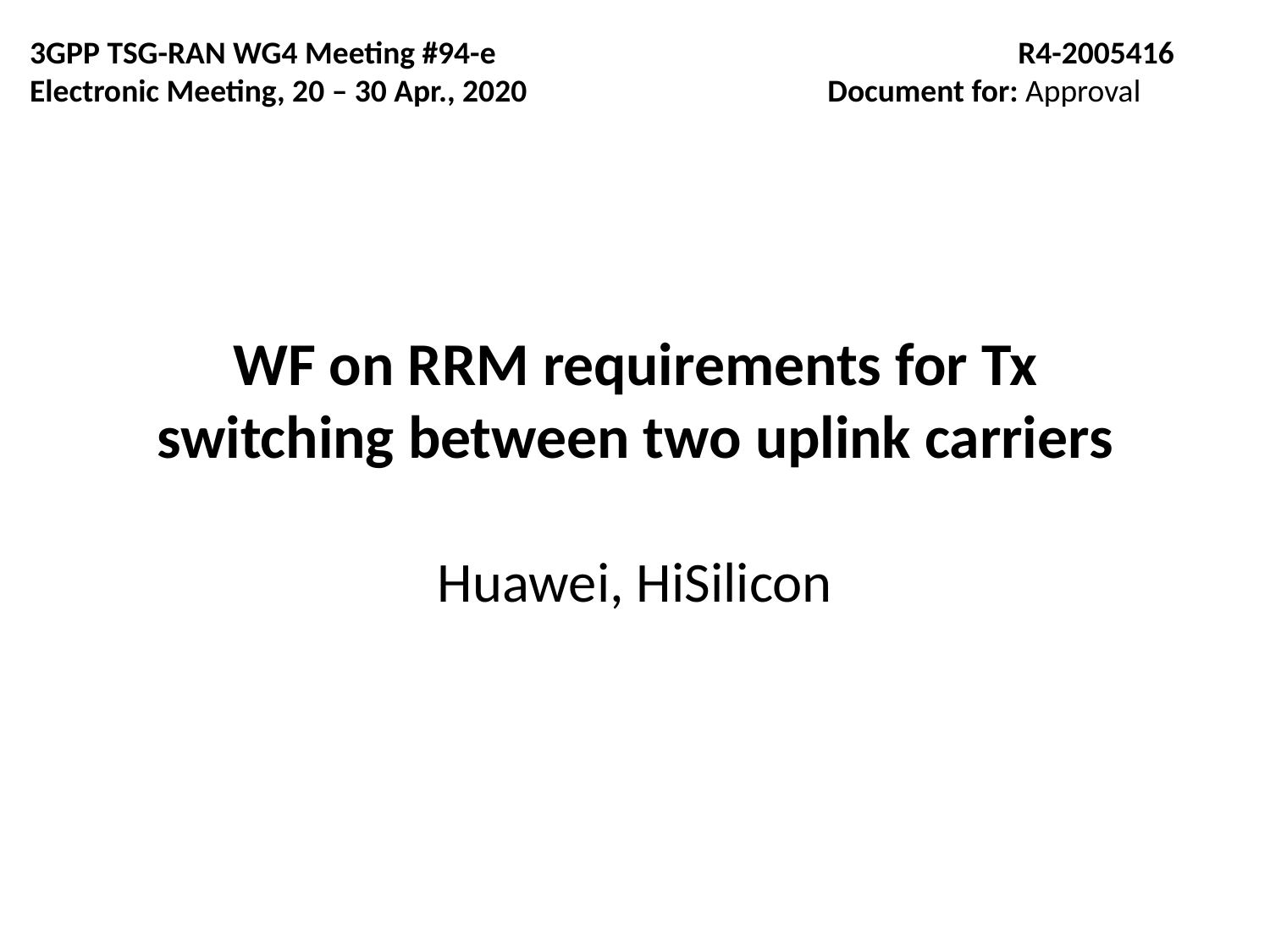

3GPP TSG-RAN WG4 Meeting #94-e
Electronic Meeting, 20 – 30 Apr., 2020

R4-2005416
Document for: Approval
# WF on RRM requirements for Tx switching between two uplink carriers
Huawei, HiSilicon